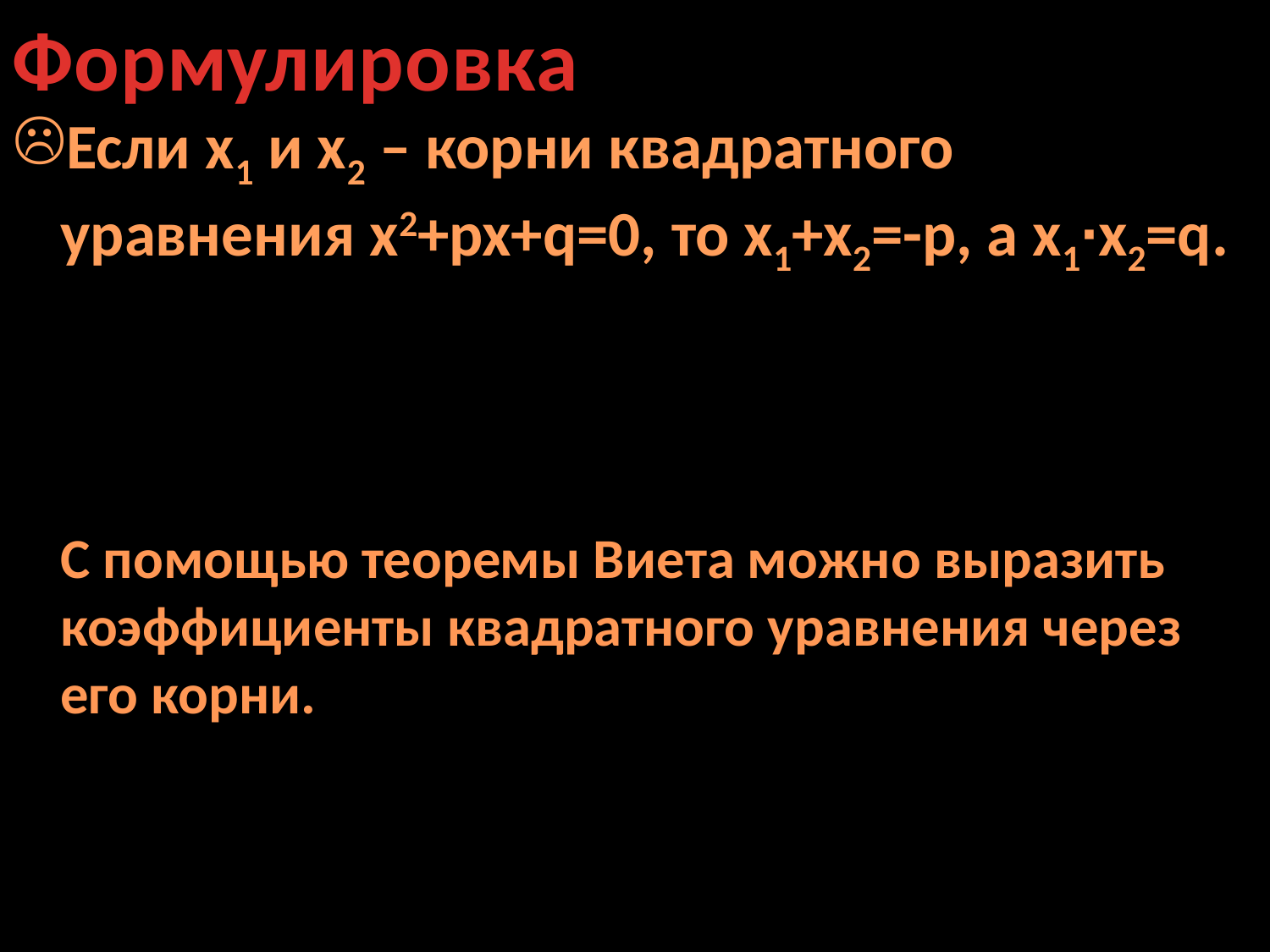

Формулировка
Если x1 и x2 – корни квадратного уравнения x2+px+q=0, то x1+x2=-p, а x1∙x2=q.
	С помощью теоремы Виета можно выразить коэффициенты квадратного уравнения через его корни.